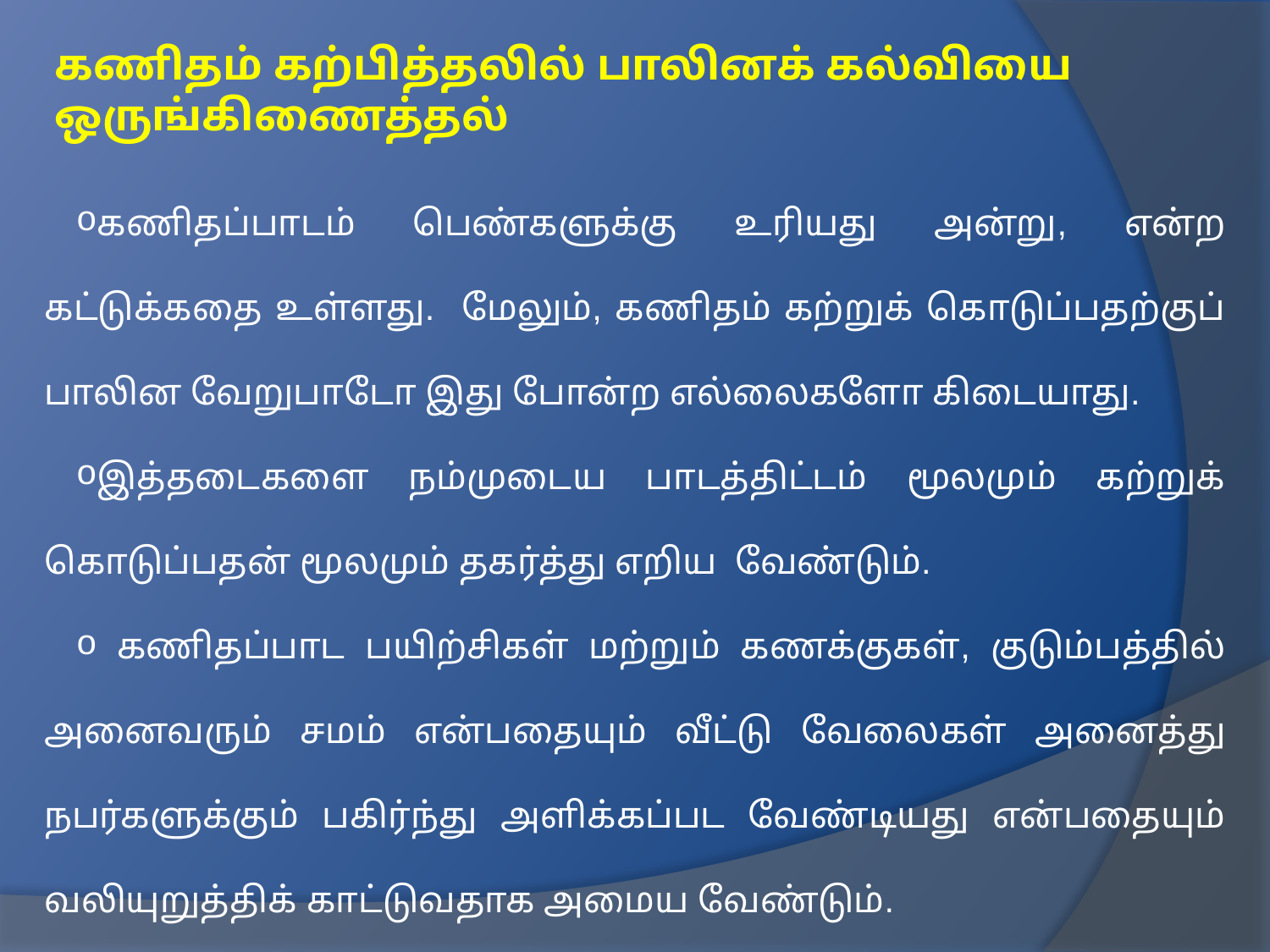

கணிதம் கற்பித்தலில் பாலினக் கல்வியை ஒருங்கிணைத்தல்
கணிதப்பாடம் பெண்களுக்கு உரியது அன்று, என்ற கட்டுக்கதை உள்ளது.  மேலும், கணிதம் கற்றுக் கொடுப்பதற்குப் பாலின வேறுபாடோ இது போன்ற எல்லைகளோ கிடையாது.
இத்தடைகளை நம்முடைய பாடத்திட்டம் மூலமும் கற்றுக் கொடுப்பதன் மூலமும் தகர்த்து எறிய  வேண்டும்.
 கணிதப்பாட பயிற்சிகள் மற்றும் கணக்குகள், குடும்பத்தில் அனைவரும் சமம் என்பதையும் வீட்டு வேலைகள் அனைத்து நபர்களுக்கும் பகிர்ந்து அளிக்கப்பட வேண்டியது என்பதையும் வலியுறுத்திக் காட்டுவதாக அமைய வேண்டும்.